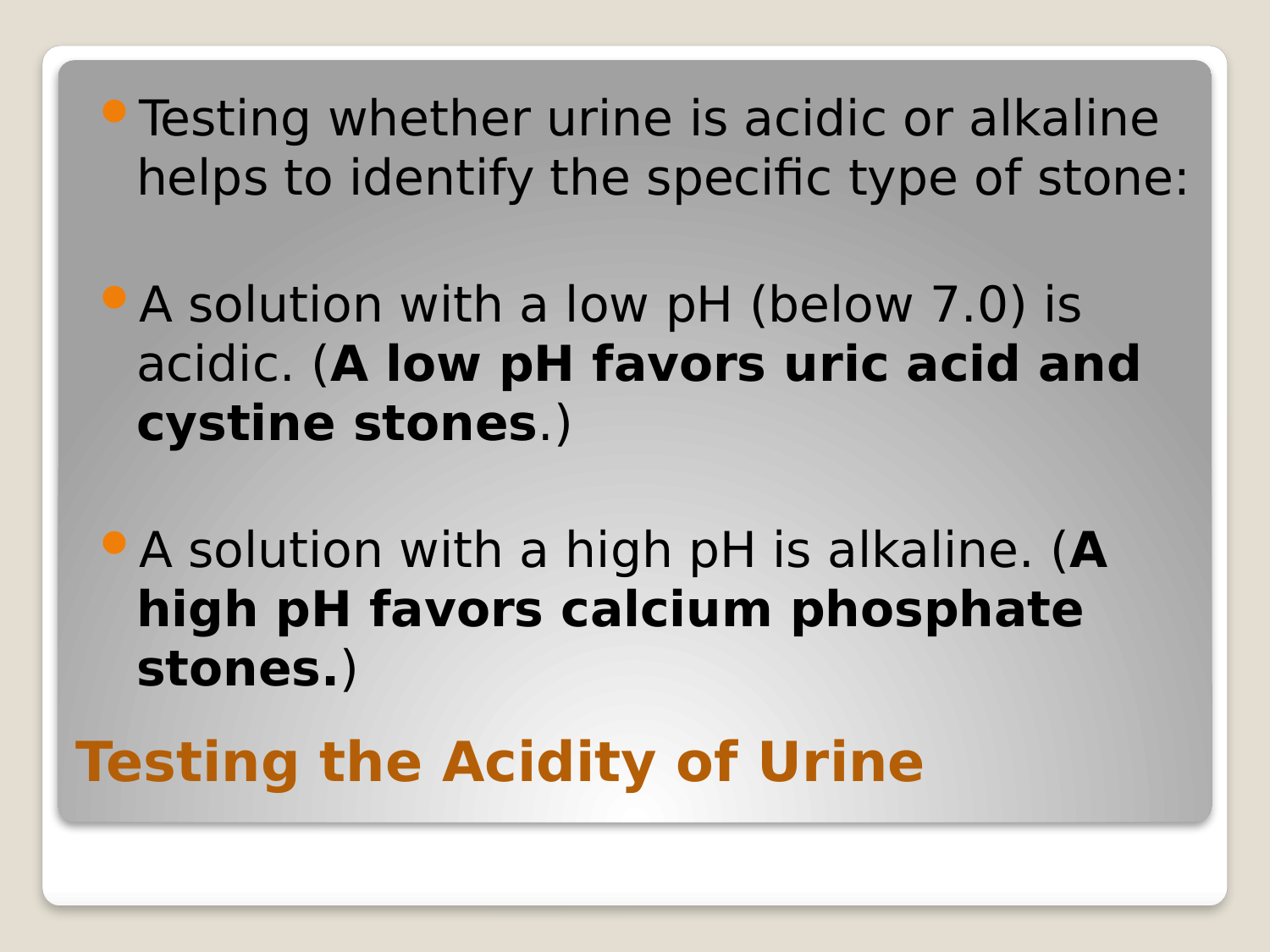

Testing whether urine is acidic or alkaline helps to identify the specific type of stone:

A solution with a low pH (below 7.0) is acidic. (A low pH favors uric acid and cystine stones.)

A solution with a high pH is alkaline. (A high pH favors calcium phosphate stones.)

# Testing the Acidity of Urine